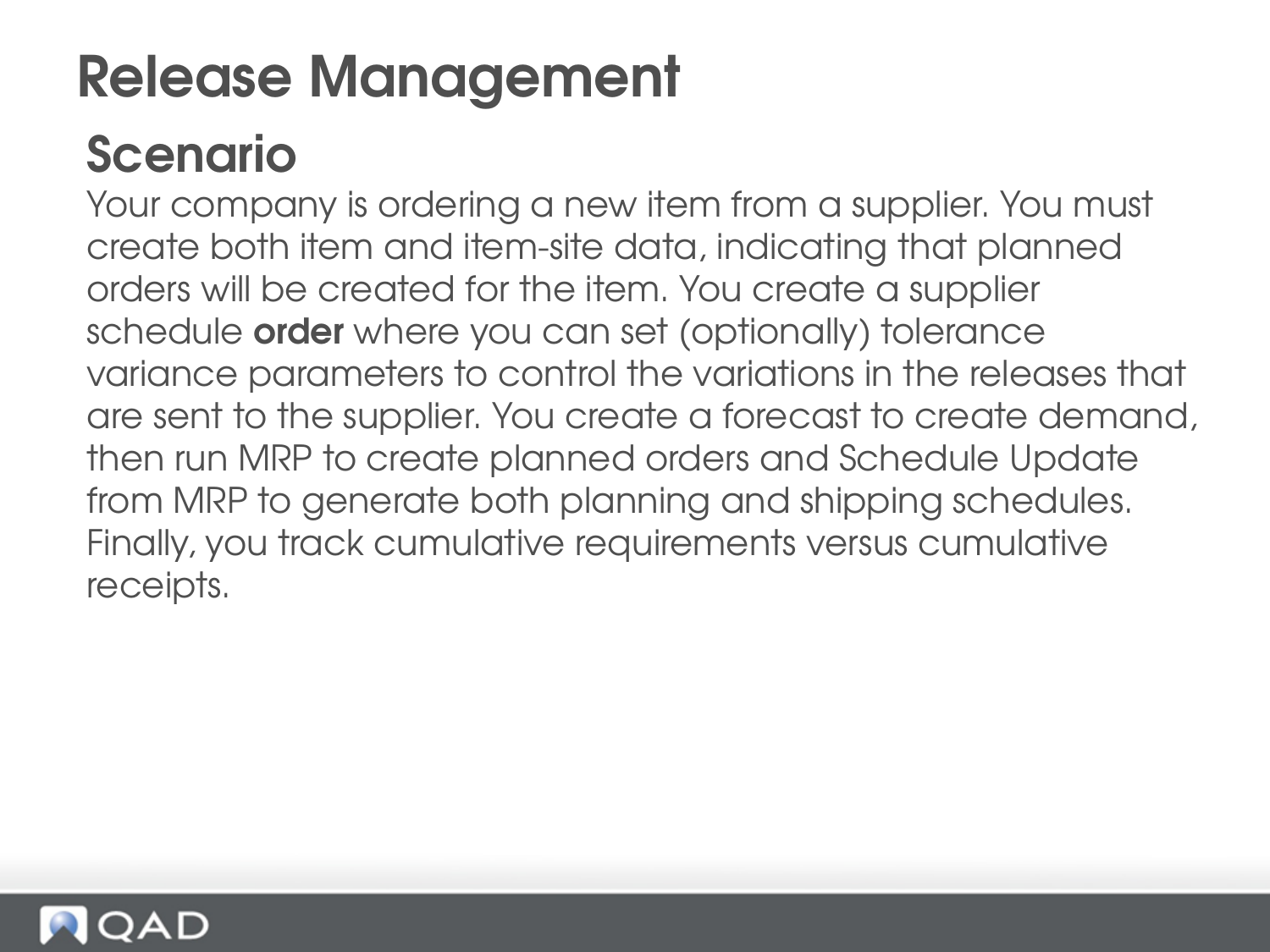

# Release Management
Scenario
Your company is ordering a new item from a supplier. You must create both item and item-site data, indicating that planned orders will be created for the item. You create a supplier schedule order where you can set (optionally) tolerance variance parameters to control the variations in the releases that are sent to the supplier. You create a forecast to create demand, then run MRP to create planned orders and Schedule Update from MRP to generate both planning and shipping schedules. Finally, you track cumulative requirements versus cumulative receipts.